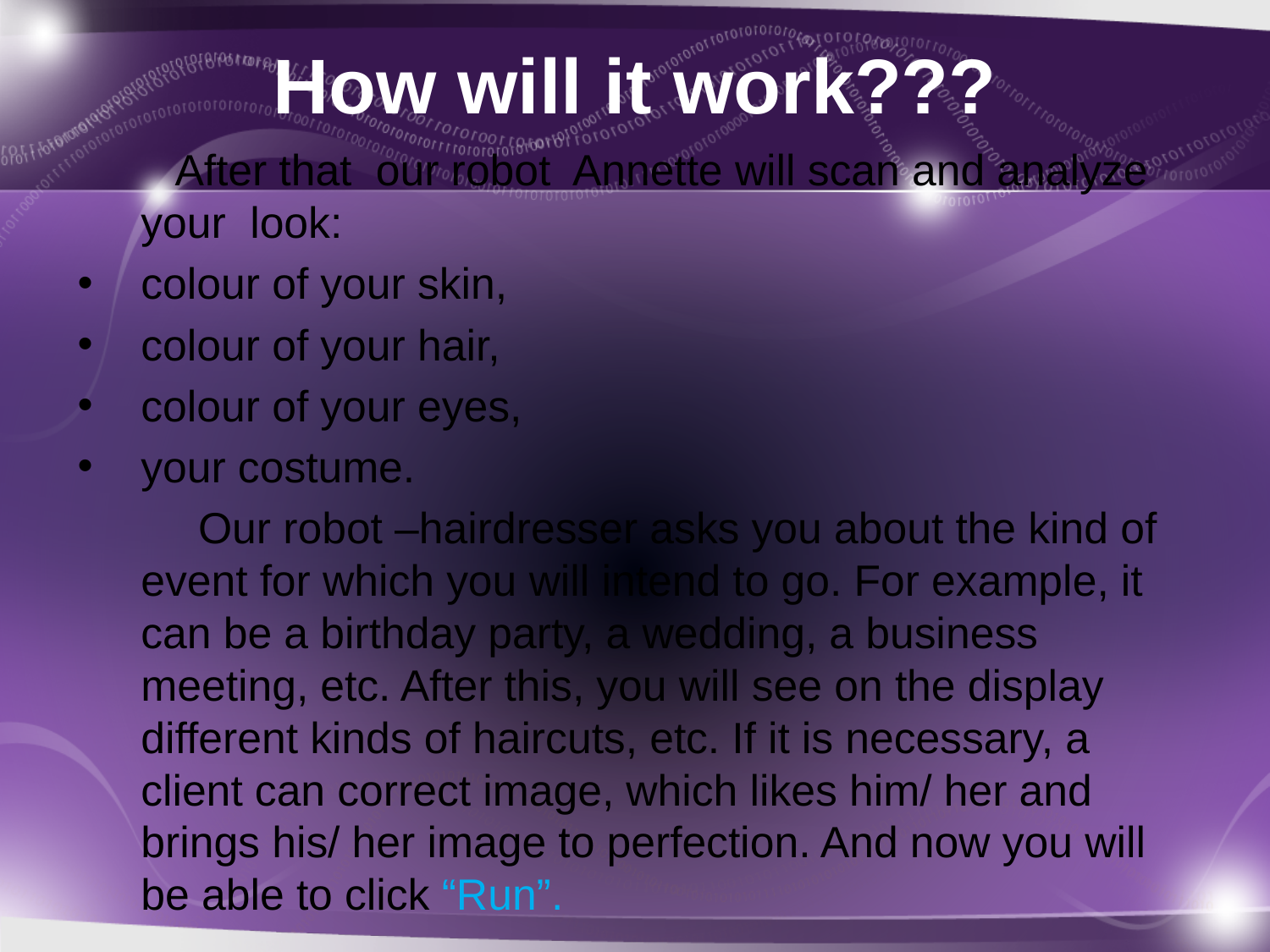

# How will it work???
          After that  our robot  Annette will scan and analyze your  look:
colour of your skin,
colour of your hair,
colour of your eyes,
your costume.
          Our robot –hairdresser asks you about the kind of event for which you will intend to go. For example, it can be a birthday party, a wedding, a business meeting, etc. After this, you will see on the display different kinds of haircuts, etc. If it is necessary, a client can correct image, which likes him/ her and brings his/ her image to perfection. And now you will be able to click “Run”.